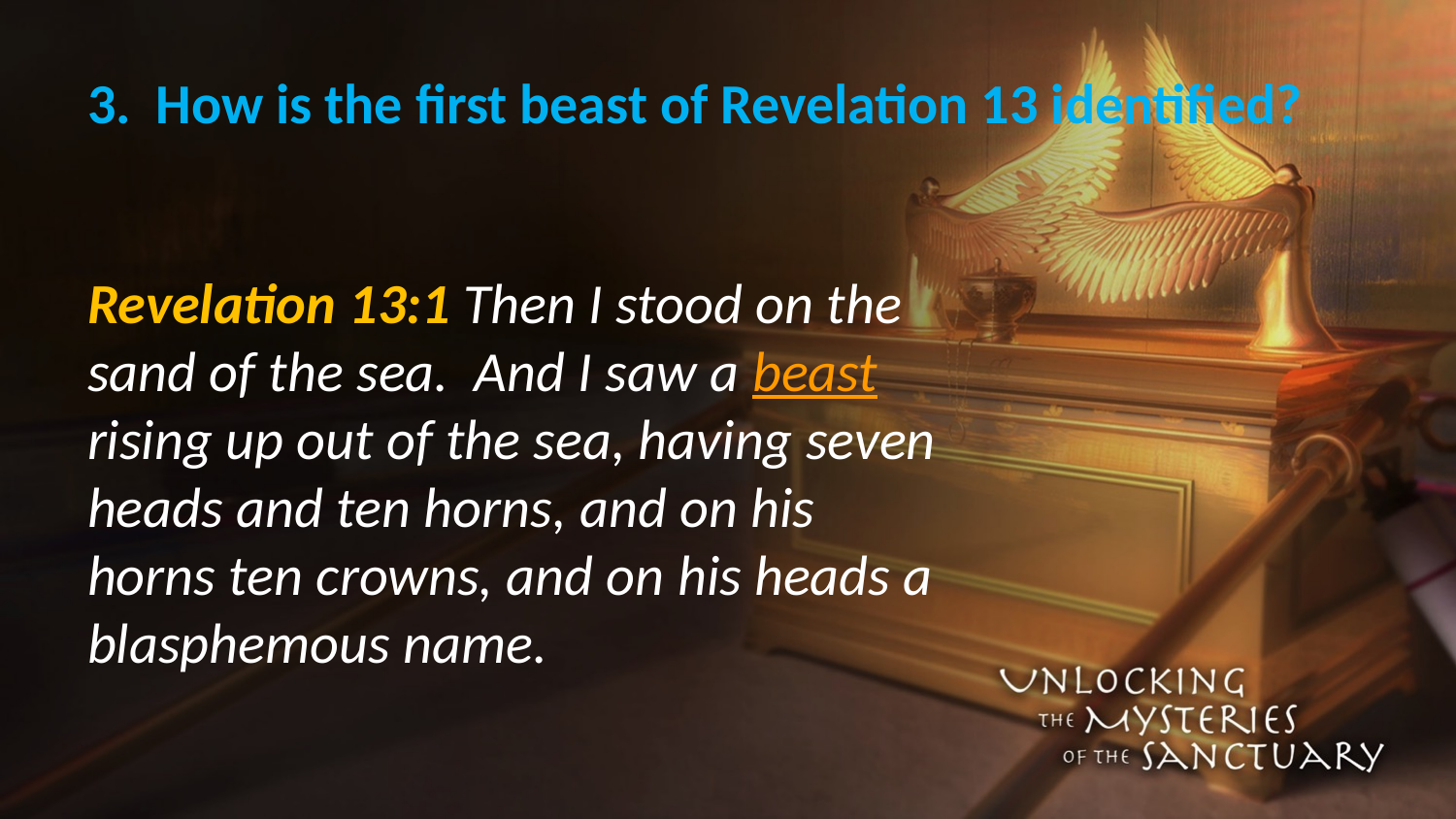

# 3.  How is the first beast of Revelation 13 identified?

Revelation 13:1 Then I stood on the sand of the sea.  And I saw a beast rising up out of the sea, having seven heads and ten horns, and on his horns ten crowns, and on his heads a blasphemous name.